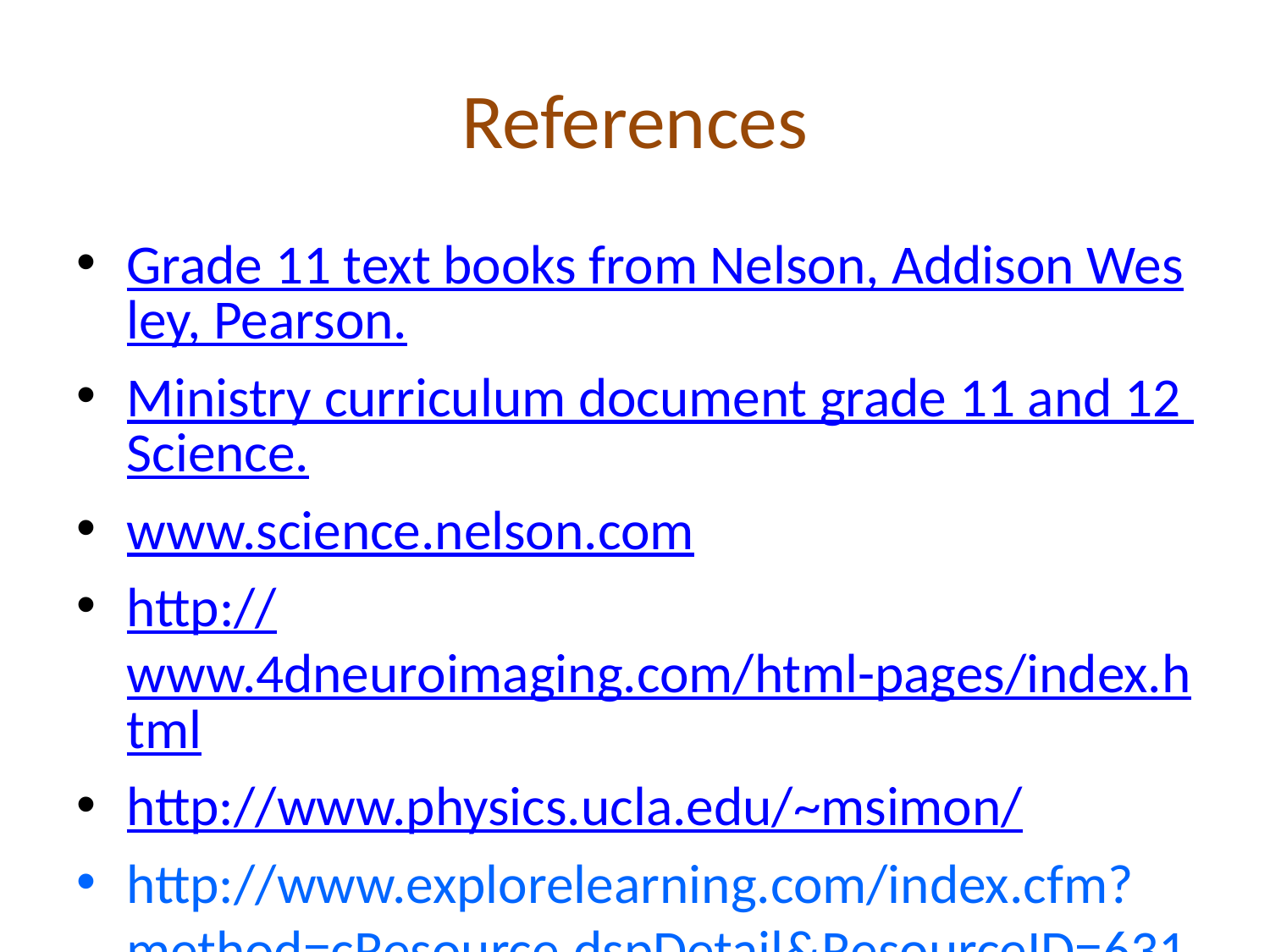

# References
Grade 11 text books from Nelson, Addison Wesley, Pearson.
Ministry curriculum document grade 11 and 12 Science.
www.science.nelson.com
http://www.4dneuroimaging.com/html-pages/index.html
http://www.physics.ucla.edu/~msimon/
http://www.explorelearning.com/index.cfm?method=cResource.dspDetail&ResourceID=631